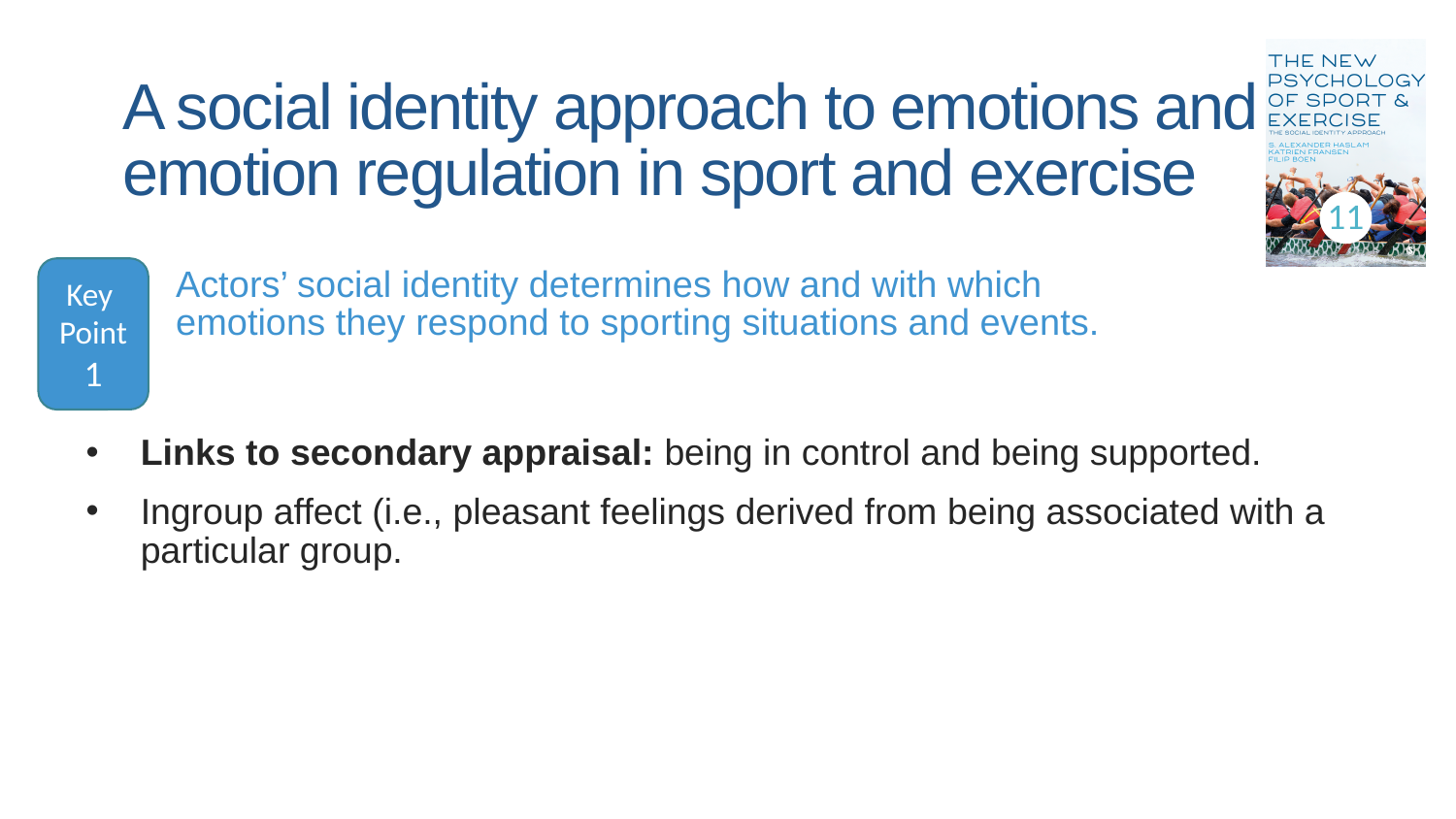

# A social identity approach to emotions and emotion regulation in sport and exercise
11
Key
Point
1
Actors’ social identity determines how and with which emotions they respond to sporting situations and events.
Links to secondary appraisal: being in control and being supported.
Ingroup affect (i.e., pleasant feelings derived from being associated with a particular group.